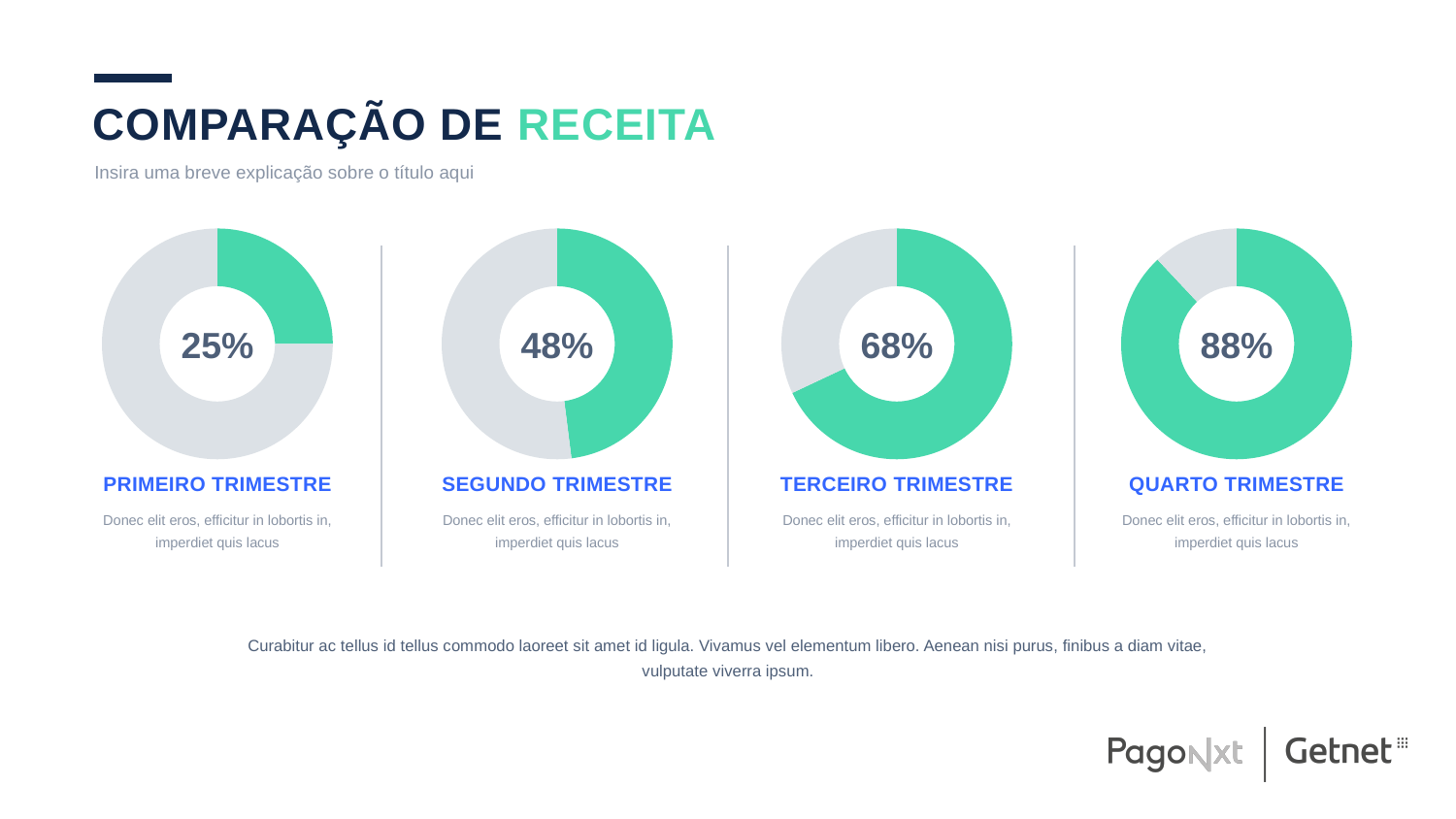

COMPARAÇÃO DE RECEITA
Insira uma breve explicação sobre o título aqui

### Chart

| Category | Sales |
|---|---|
| 1st Qtr | 25.0 |
| 2nd Qtr | 75.0 |

### Chart

| Category | Sales |
|---|---|
| 1st Qtr | 48.0 |
| 2nd Qtr | 52.0 |

### Chart

| Category | Sales |
|---|---|
| 1st Qtr | 68.0 |
| 2nd Qtr | 32.0 |

### Chart

| Category | Sales |
|---|---|
| 1st Qtr | 88.0 |
| 2nd Qtr | 12.0 |
25%
48%
68%
88%
Primeiro trimestre
Segundo trimestre
Terceiro trimestre
Quarto trimestre
Donec elit eros, efficitur in lobortis in, imperdiet quis lacus
Donec elit eros, efficitur in lobortis in, imperdiet quis lacus
Donec elit eros, efficitur in lobortis in, imperdiet quis lacus
Donec elit eros, efficitur in lobortis in, imperdiet quis lacus
Curabitur ac tellus id tellus commodo laoreet sit amet id ligula. Vivamus vel elementum libero. Aenean nisi purus, finibus a diam vitae, vulputate viverra ipsum.